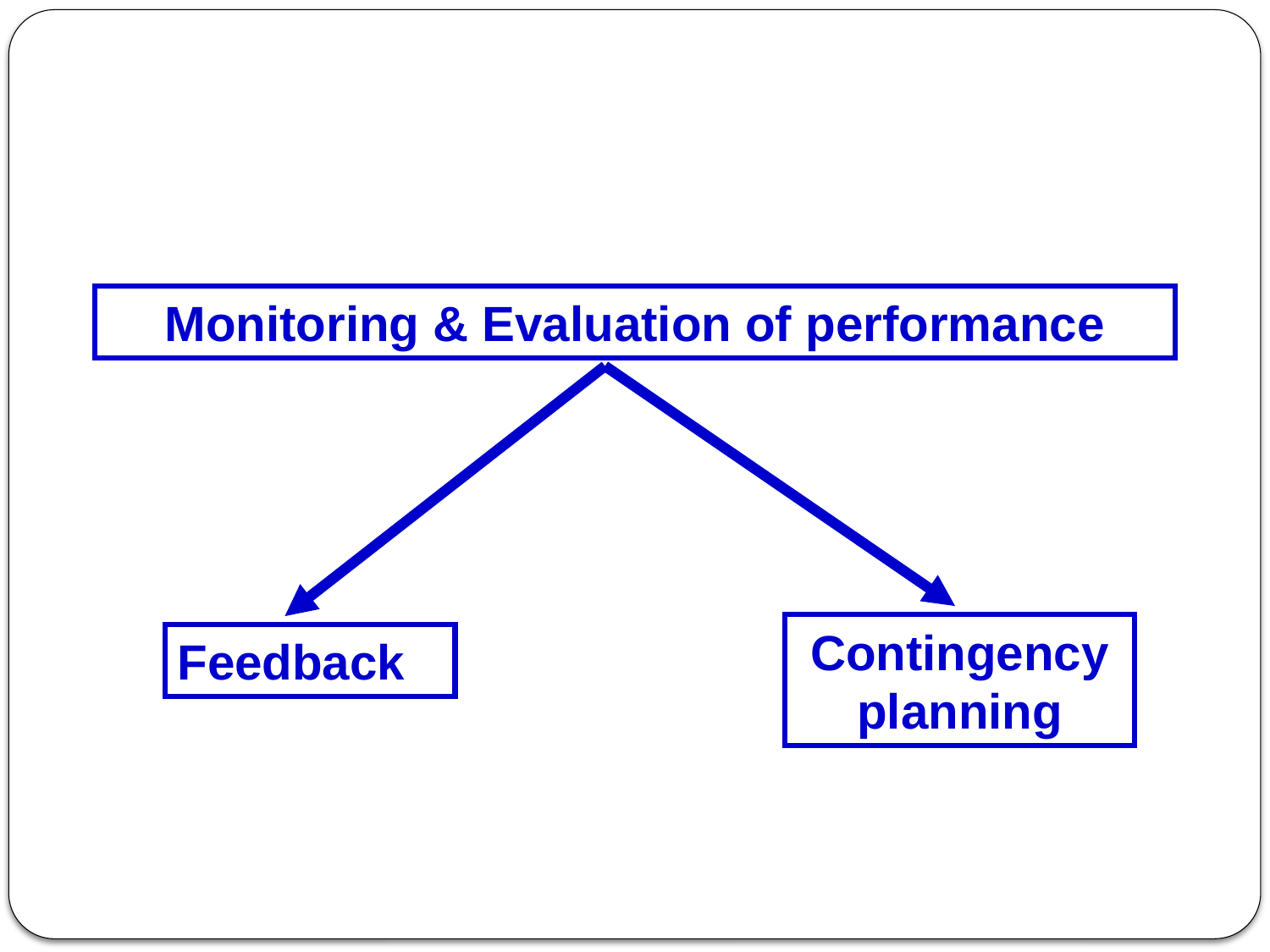

Monitoring & Evaluation of performance

Contingency planning
Feedback